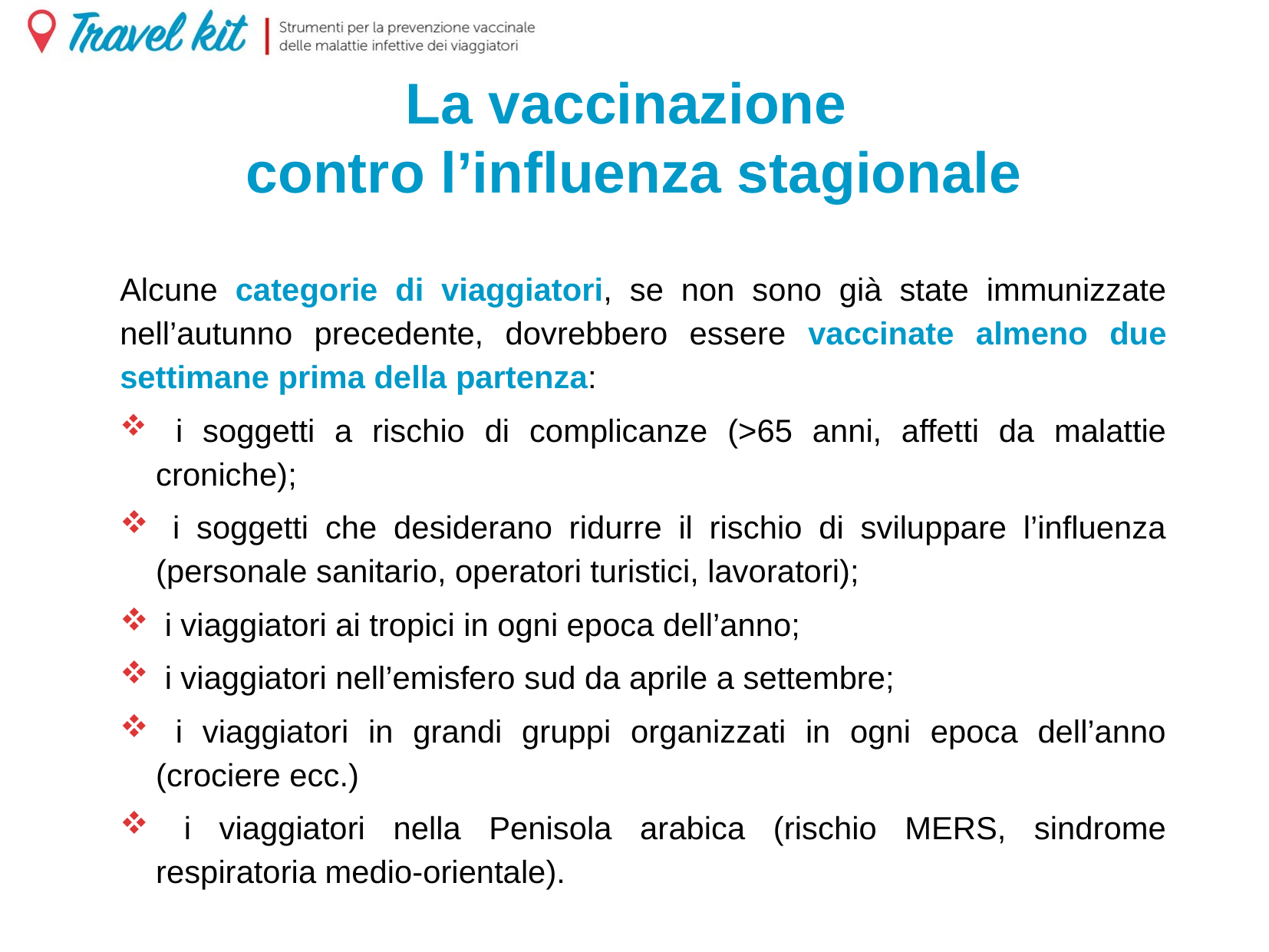

# La vaccinazione contro l’influenza stagionale
Alcune categorie di viaggiatori, se non sono già state immunizzate nell’autunno precedente, dovrebbero essere vaccinate almeno due settimane prima della partenza:
 i soggetti a rischio di complicanze (>65 anni, affetti da malattie croniche);
 i soggetti che desiderano ridurre il rischio di sviluppare l’influenza (personale sanitario, operatori turistici, lavoratori);
 i viaggiatori ai tropici in ogni epoca dell’anno;
 i viaggiatori nell’emisfero sud da aprile a settembre;
 i viaggiatori in grandi gruppi organizzati in ogni epoca dell’anno (crociere ecc.)
 i viaggiatori nella Penisola arabica (rischio MERS, sindrome respiratoria medio-orientale).